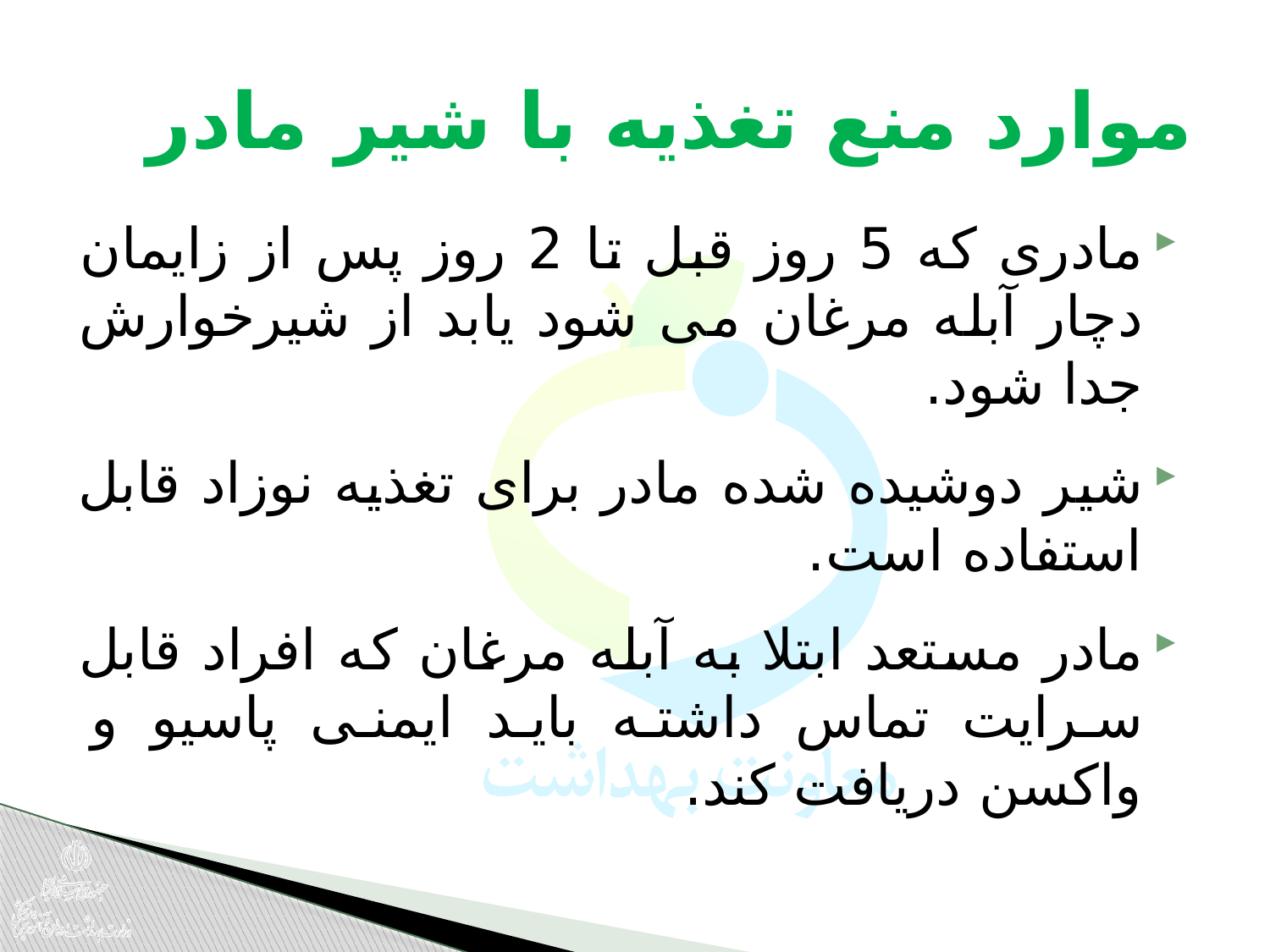

# موارد منع تغذیه با شیر مادر
مادری که 5 روز قبل تا 2 روز پس از زایمان دچار آبله مرغان می شود یابد از شیرخوارش جدا شود.
شیر دوشیده شده مادر برای تغذیه نوزاد قابل استفاده است.
مادر مستعد ابتلا به آبله مرغان که افراد قابل سرایت تماس داشته باید ایمنی پاسیو و واکسن دریافت کند.